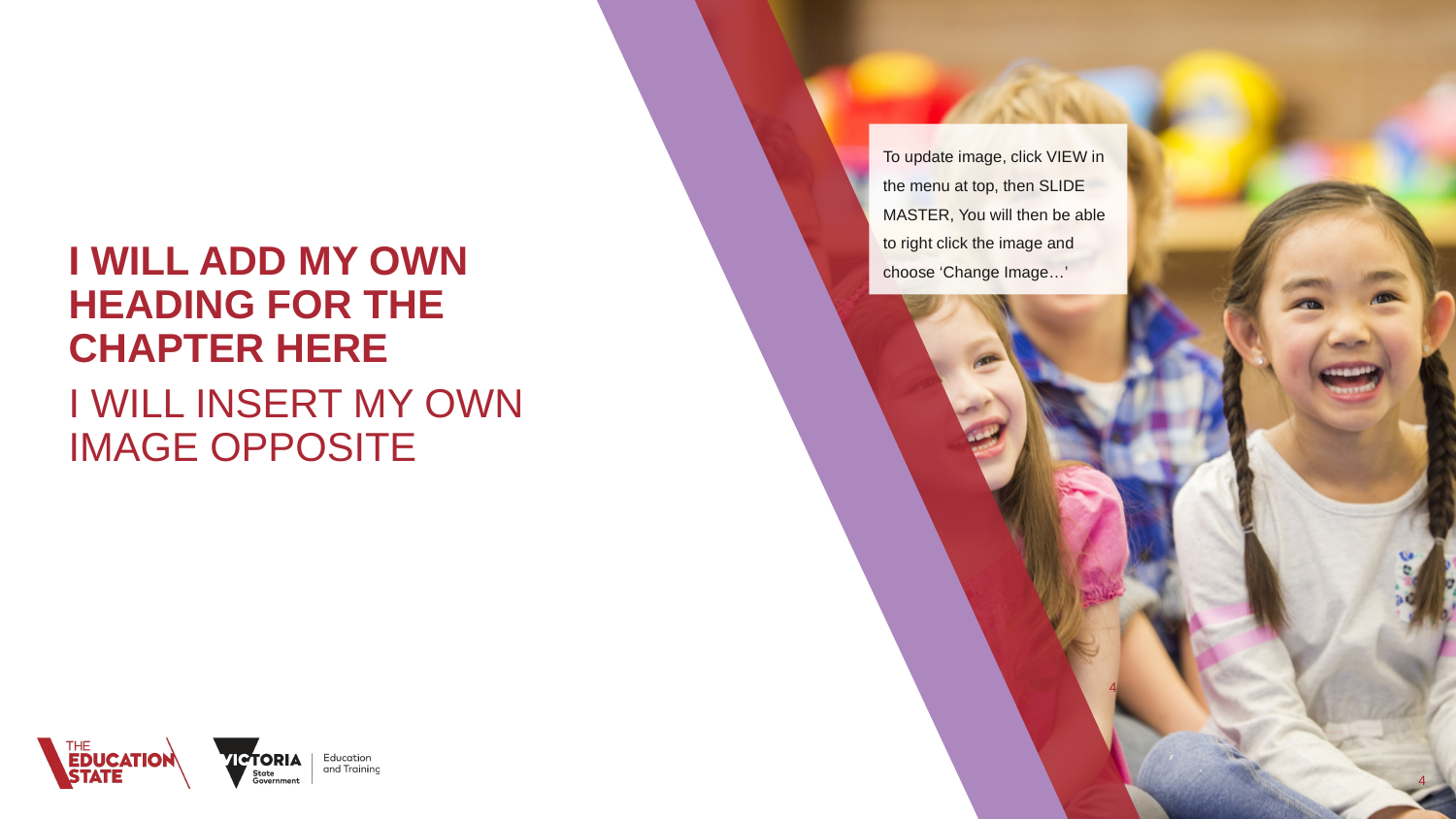

To update image, click VIEW in the menu at top, then SLIDE MASTER, You will then be able to right click the image and choose ‘Change Image…’
I WILL ADD MY OWN HEADING FOR THE CHAPTER HERE
I WILL INSERT MY OWN IMAGE OPPOSITE
4